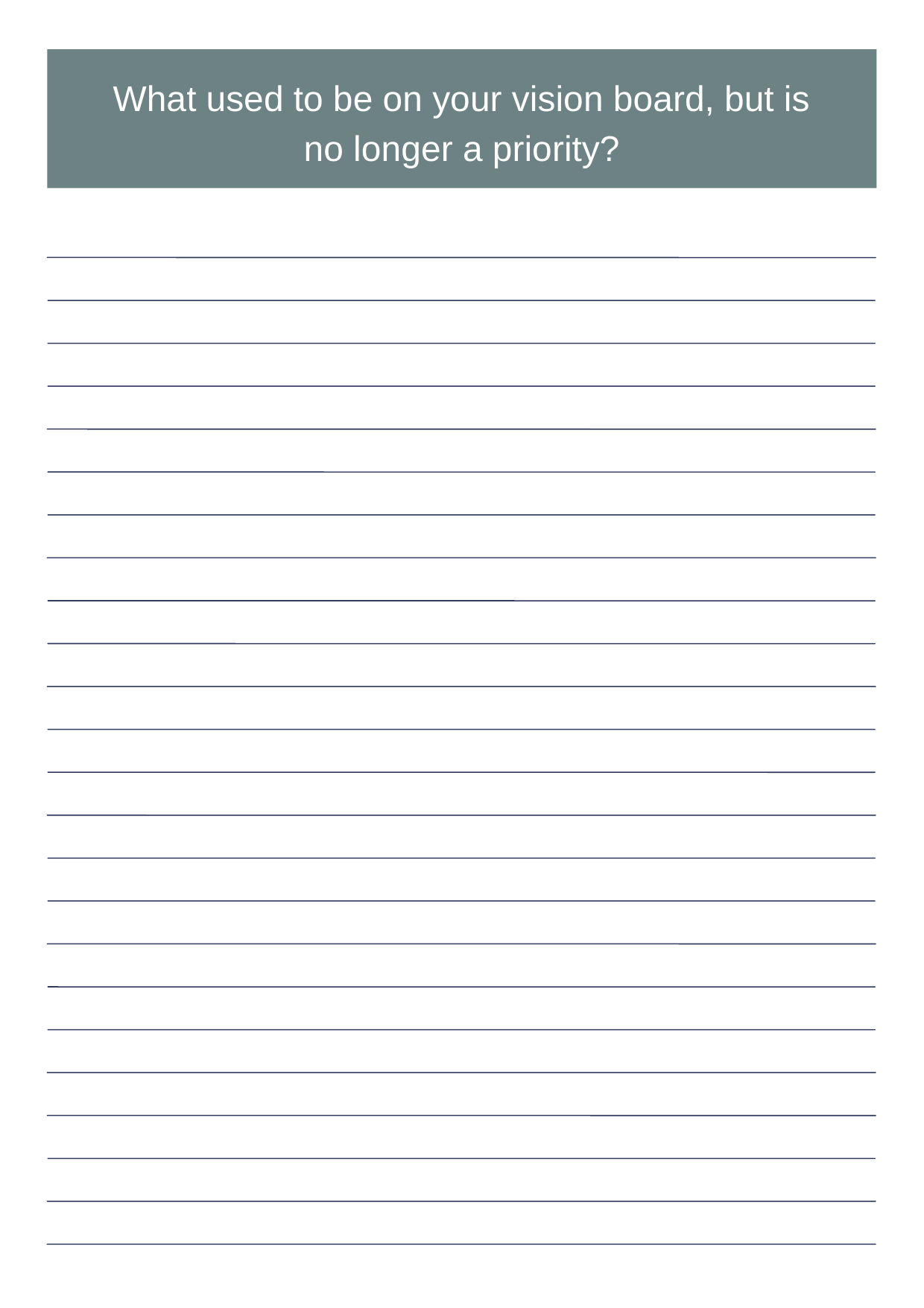

What used to be on your vision board, but is no longer a priority?